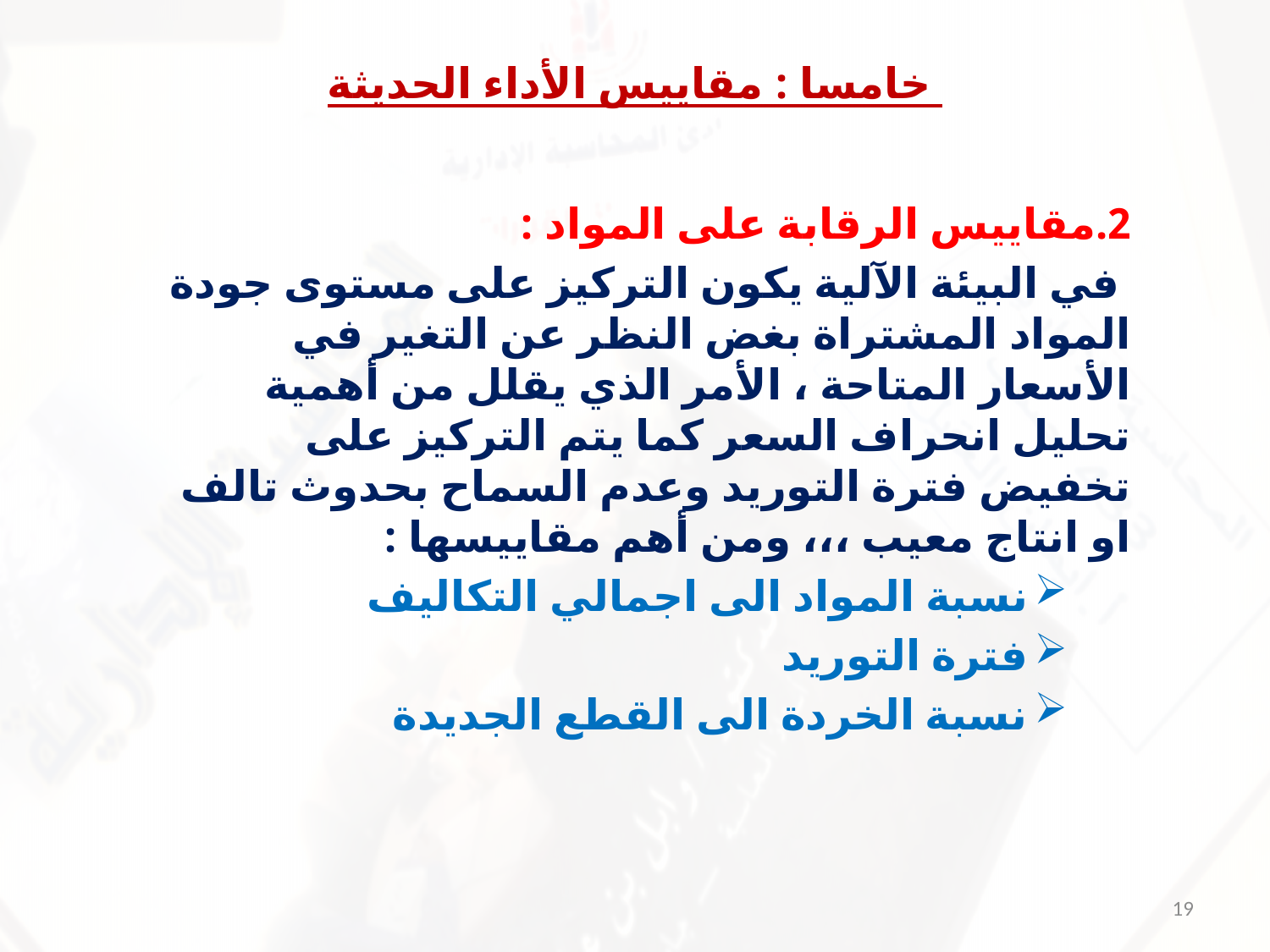

# خامسا : مقاييس الأداء الحديثة
2.مقاييس الرقابة على المواد :
 في البيئة الآلية يكون التركيز على مستوى جودة المواد المشتراة بغض النظر عن التغير في الأسعار المتاحة ، الأمر الذي يقلل من أهمية تحليل انحراف السعر كما يتم التركيز على تخفيض فترة التوريد وعدم السماح بحدوث تالف او انتاج معيب ،،، ومن أهم مقاييسها :
نسبة المواد الى اجمالي التكاليف
فترة التوريد
نسبة الخردة الى القطع الجديدة

19